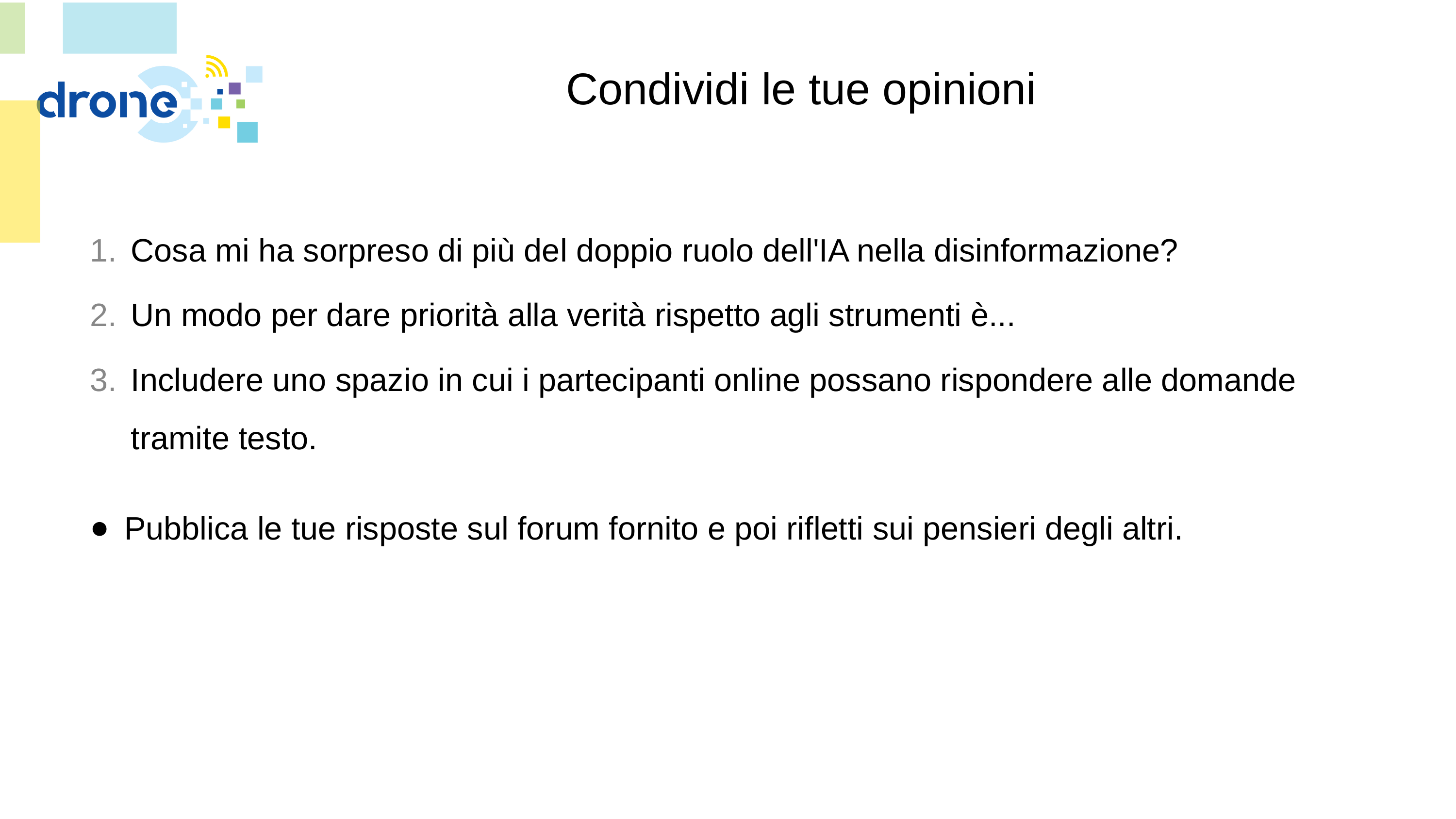

# Condividi le tue opinioni

Cosa mi ha sorpreso di più del doppio ruolo dell'IA nella disinformazione?
Un modo per dare priorità alla verità rispetto agli strumenti è...
Includere uno spazio in cui i partecipanti online possano rispondere alle domande tramite testo.

Pubblica le tue risposte sul forum fornito e poi rifletti sui pensieri degli altri.